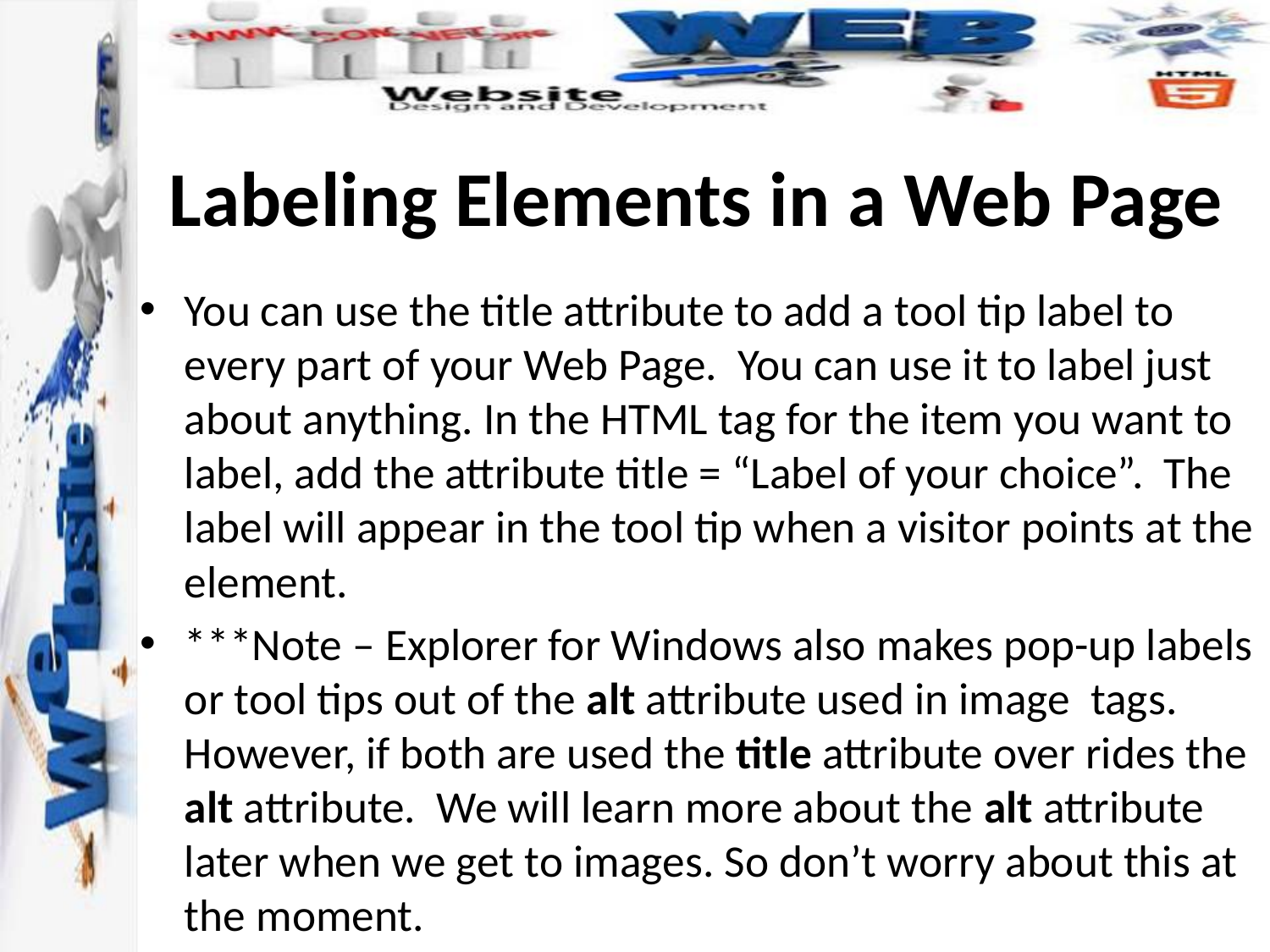

# Labeling Elements in a Web Page
You can use the title attribute to add a tool tip label to every part of your Web Page.  You can use it to label just about anything. In the HTML tag for the item you want to label, add the attribute title = “Label of your choice”.  The label will appear in the tool tip when a visitor points at the element.
***Note – Explorer for Windows also makes pop-up labels or tool tips out of the alt attribute used in image  tags. However, if both are used the title attribute over rides the alt attribute.  We will learn more about the alt attribute later when we get to images. So don’t worry about this at the moment.